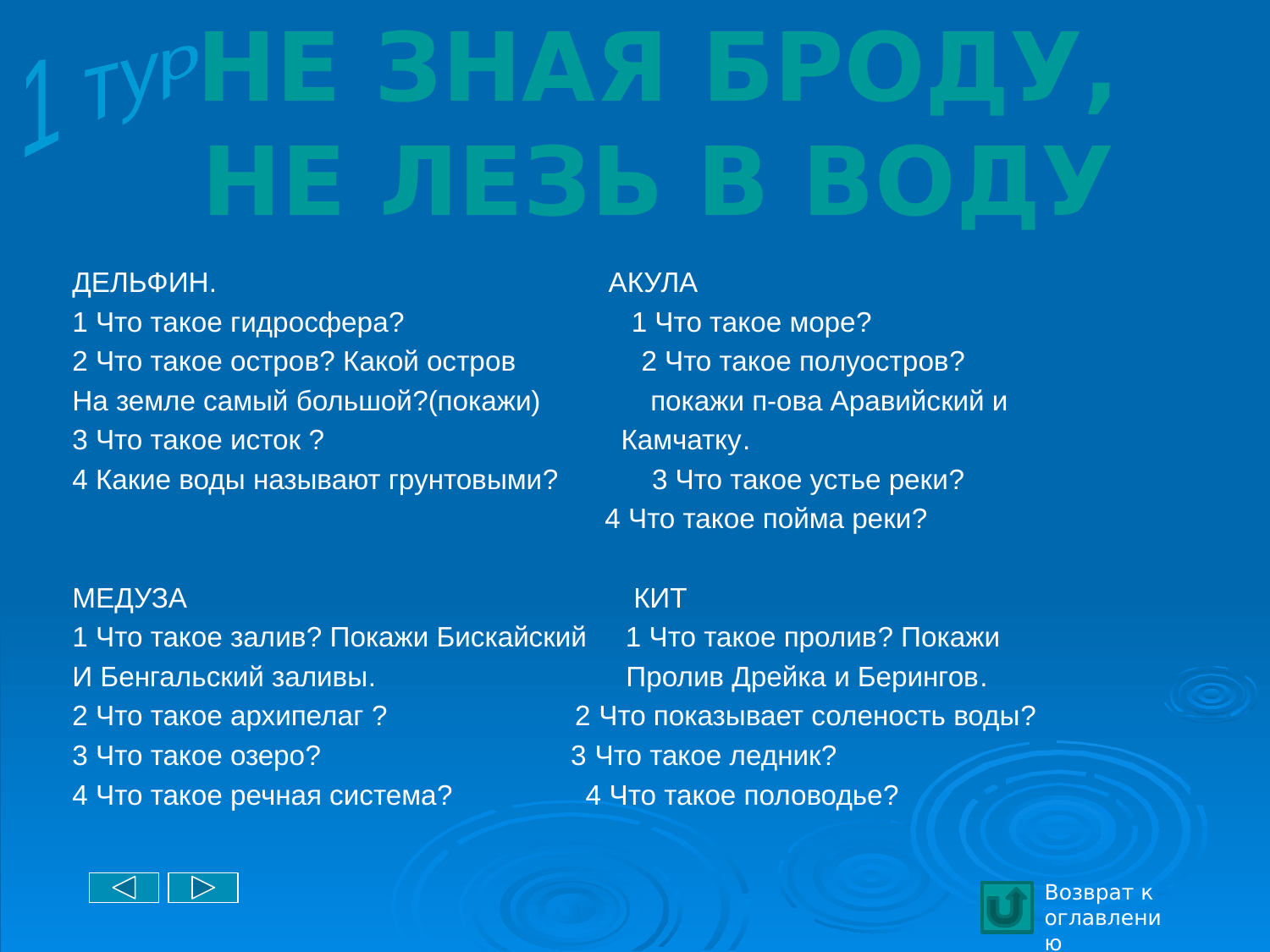

Не зная броду, не лезь в воду
1 тур
#
ДЕЛЬФИН.                                                  АКУЛА
1 Что такое гидросфера?                             1 Что такое море?
2 Что такое остров? Какой остров                2 Что такое полуостров?
На земле самый большой?(покажи)              покажи п-ова Аравийский и
3 Что такое исток ?                                      Камчатку.
4 Какие воды называют грунтовыми?            3 Что такое устье реки?
                                                                    4 Что такое пойма реки?

МЕДУЗА                                                         КИТ
1 Что такое залив? Покажи Бискайский     1 Что такое пролив? Покажи
И Бенгальский заливы.                                Пролив Дрейка и Берингов.
2 Что такое архипелаг ?                        2 Что показывает соленость воды?
3 Что такое озеро?                                3 Что такое ледник?
4 Что такое речная система?                 4 Что такое половодье?

Возврат к оглавлению